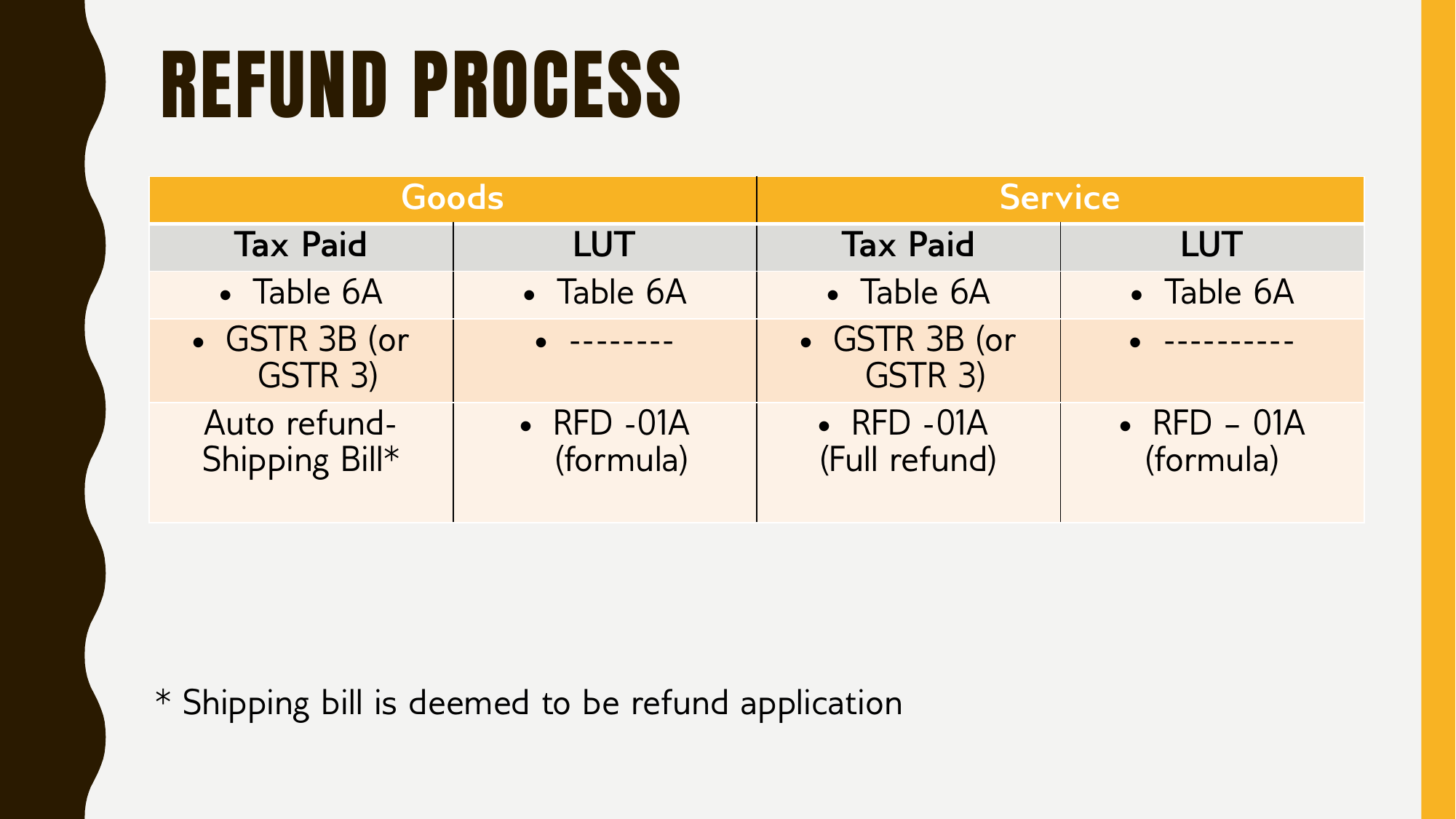

# Refund process
| Goods |  | Service |  |
| --- | --- | --- | --- |
| Tax Paid | LUT | Tax Paid | LUT |
| Table 6A | Table 6A | Table 6A | Table 6A |
| GSTR 3B (or GSTR 3) | -------- | GSTR 3B (or GSTR 3) | ---------- |
| Auto refund-Shipping Bill\* | RFD -01A (formula) | RFD -01A (Full refund) | RFD – 01A (formula) |
* Shipping bill is deemed to be refund application